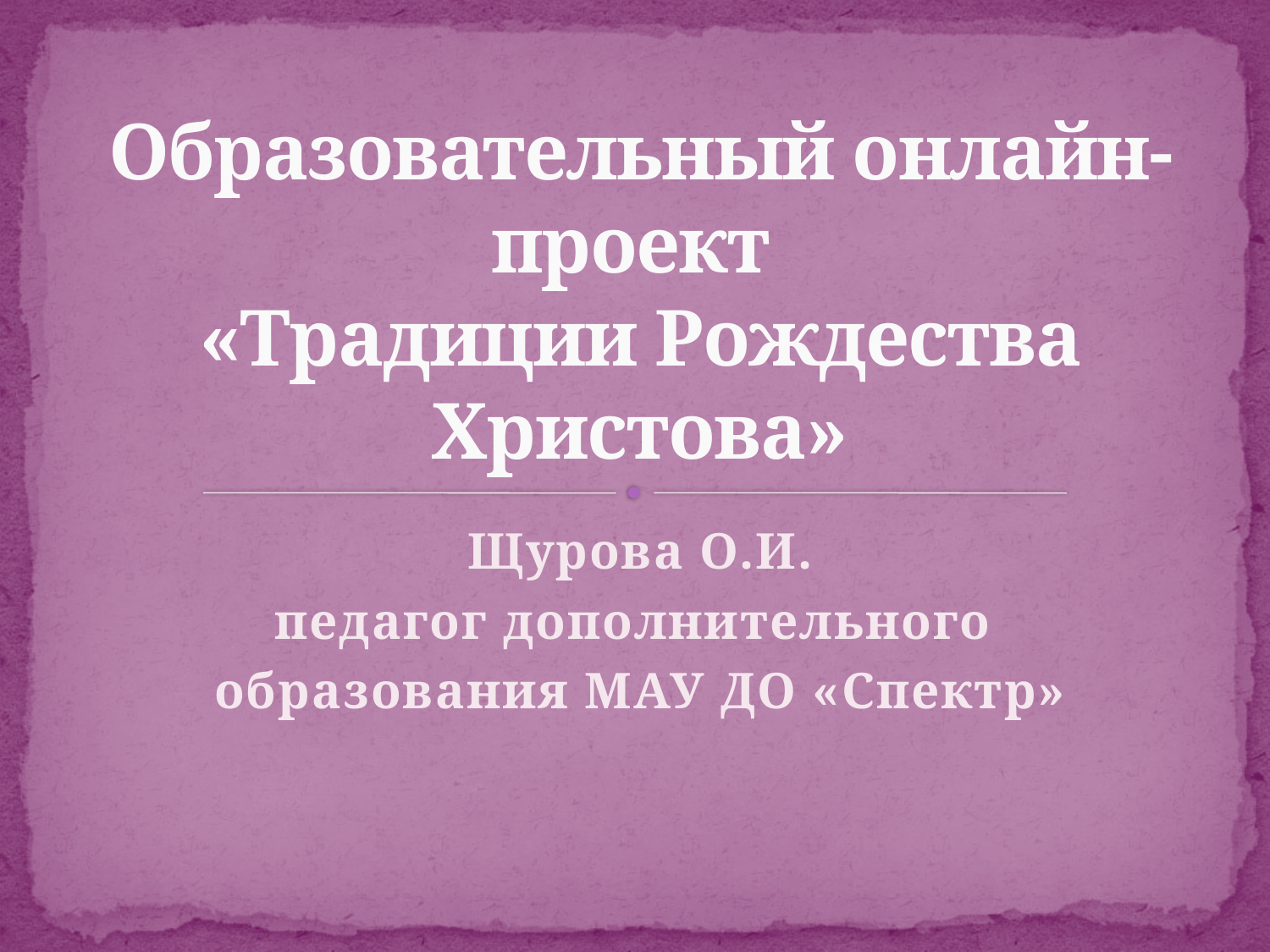

# Образовательный онлайн-проект «Традиции Рождества Христова»
Щурова О.И.
педагог дополнительного
образования МАУ ДО «Спектр»